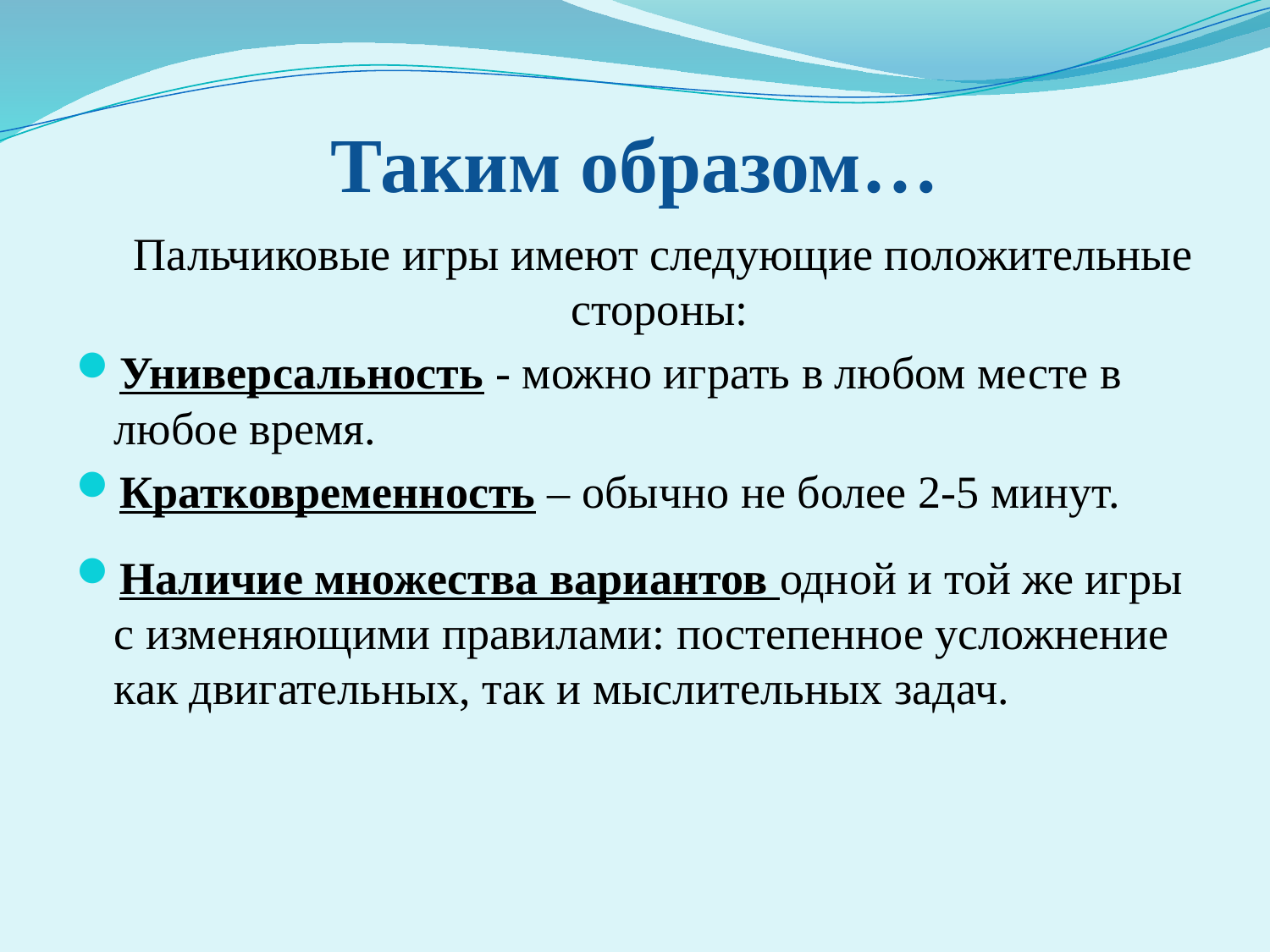

# Таким образом…
     Пальчиковые игры имеют следующие положительные  стороны:
Универсальность - можно играть в любом месте в любое время.
Кратковременность – обычно не более 2-5 минут.

Наличие множества вариантов одной и той же игры с изменяющими правилами: постепенное усложнение как двигательных, так и мыслительных задач.